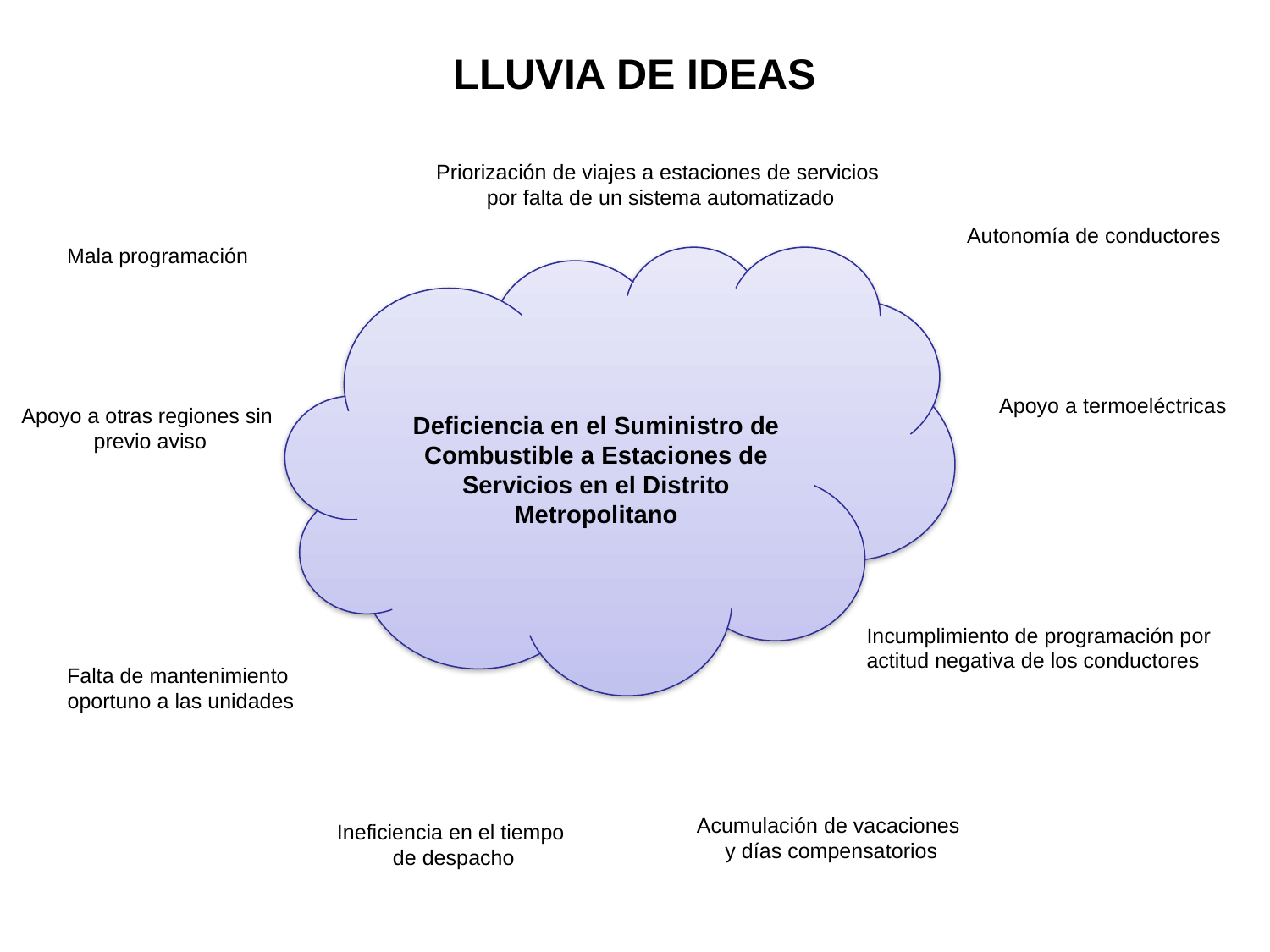

LLUVIA DE IDEAS
Priorización de viajes a estaciones de servicios
por falta de un sistema automatizado
Autonomía de conductores
Mala programación

Deficiencia en el Suministro de Combustible a Estaciones de Servicios en el Distrito Metropolitano
Apoyo a termoeléctricas
Apoyo a otras regiones sin
 previo aviso
Incumplimiento de programación por
actitud negativa de los conductores
Falta de mantenimiento
oportuno a las unidades
Acumulación de vacaciones
 y días compensatorios
Ineficiencia en el tiempo
de despacho